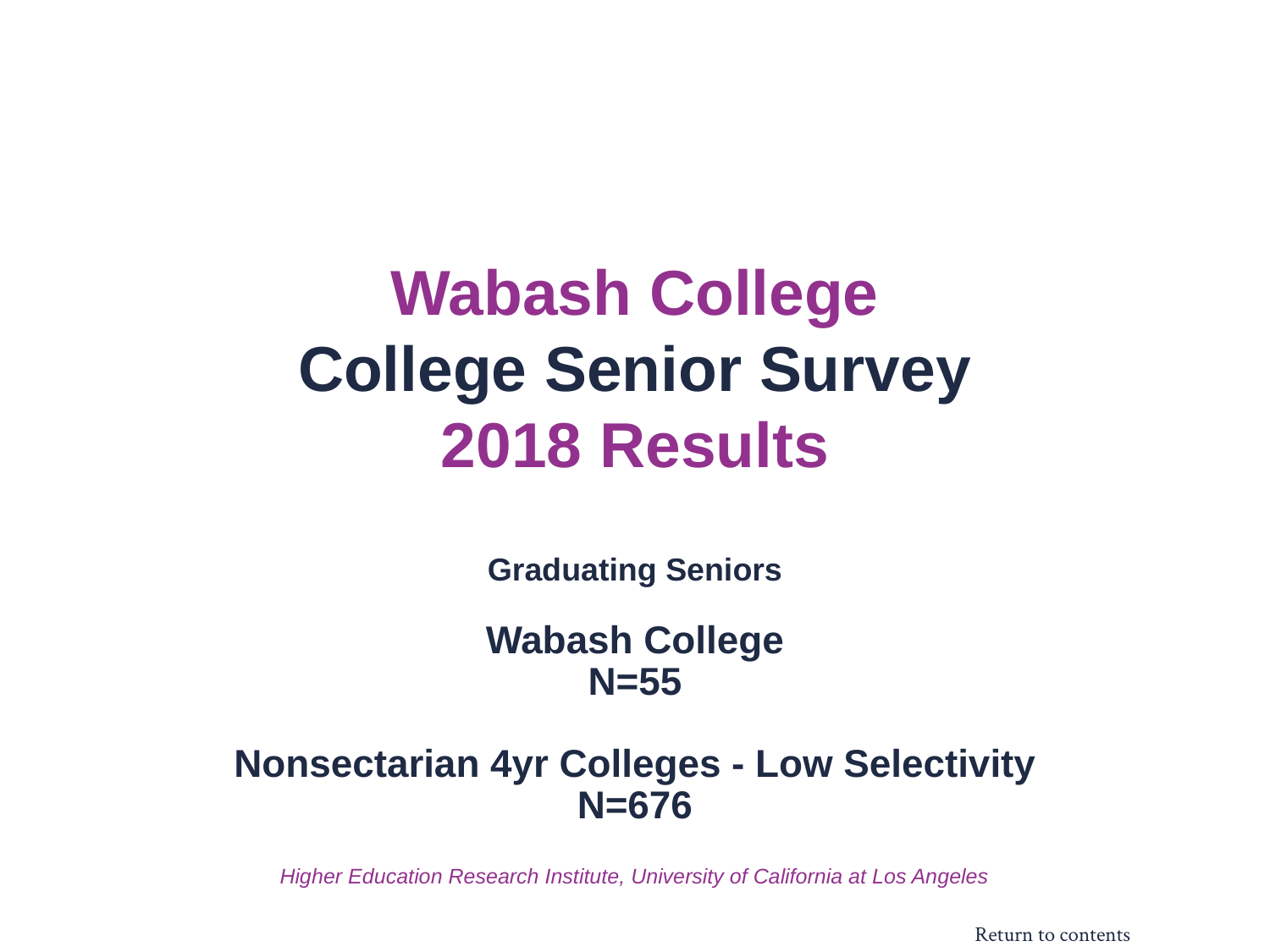

# Wabash College College Senior Survey 2018 Results
Graduating Seniors

Wabash College
N=55

Nonsectarian 4yr Colleges - Low Selectivity
N=676
Higher Education Research Institute, University of California at Los Angeles